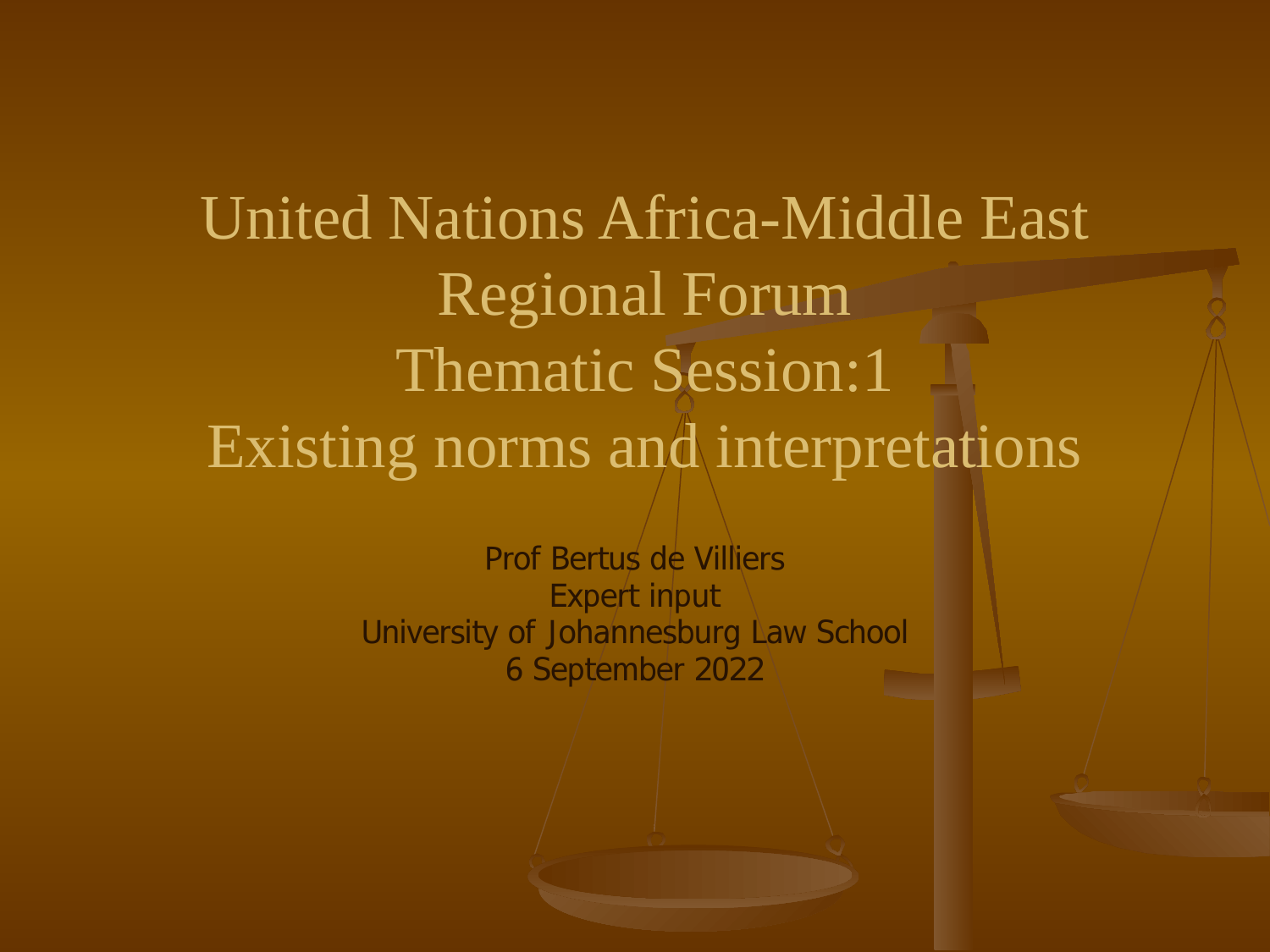

# United Nations Africa-Middle East Regional Forum Thematic Session:1 Existing norms and interpretations
Prof Bertus de Villiers
Expert input
University of Johannesburg Law School
6 September 2022